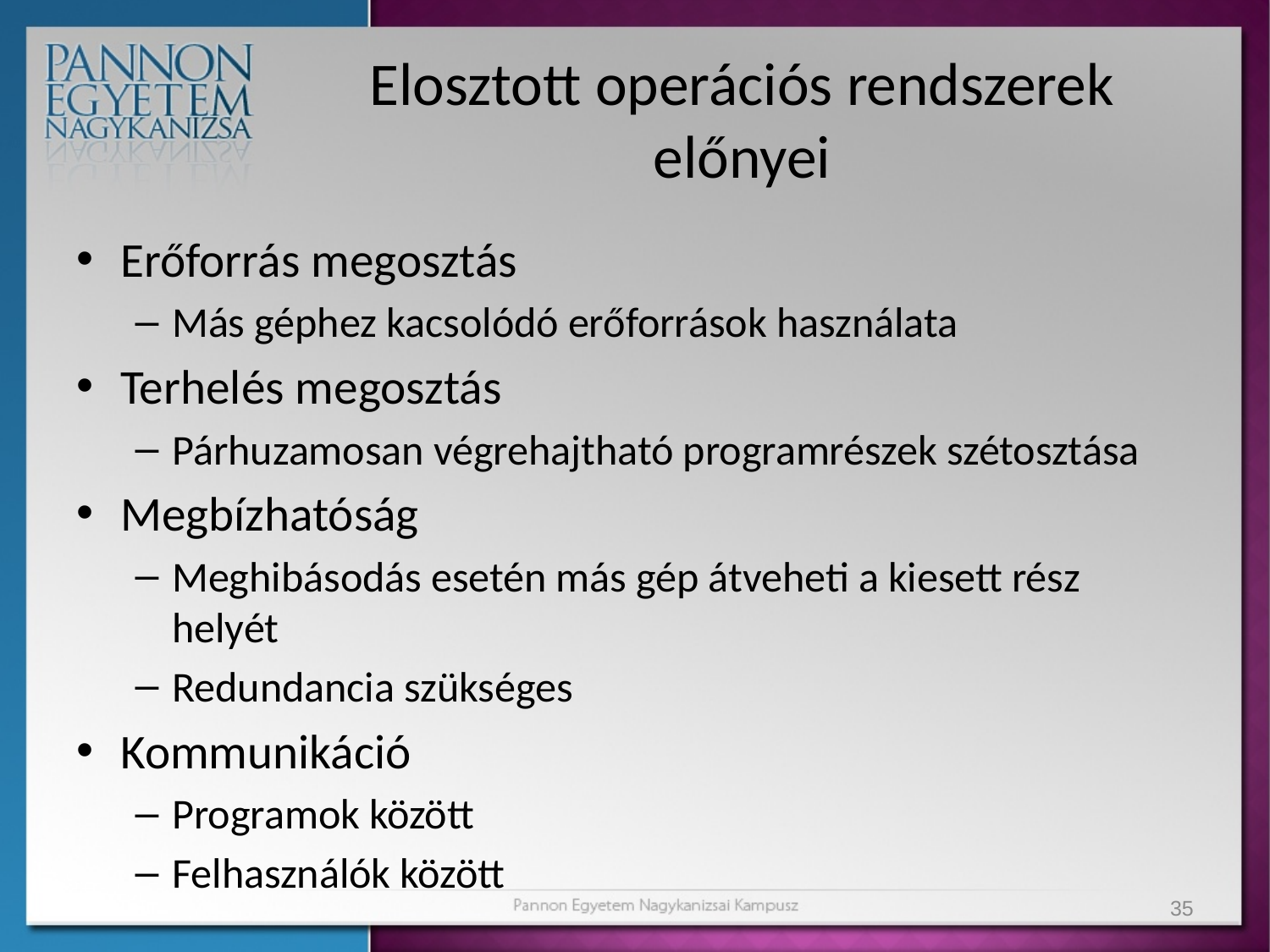

# Elosztott operációs rendszerek előnyei
Erőforrás megosztás
Más géphez kacsolódó erőforrások használata
Terhelés megosztás
Párhuzamosan végrehajtható programrészek szétosztása
Megbízhatóság
Meghibásodás esetén más gép átveheti a kiesett rész helyét
Redundancia szükséges
Kommunikáció
Programok között
Felhasználók között
35